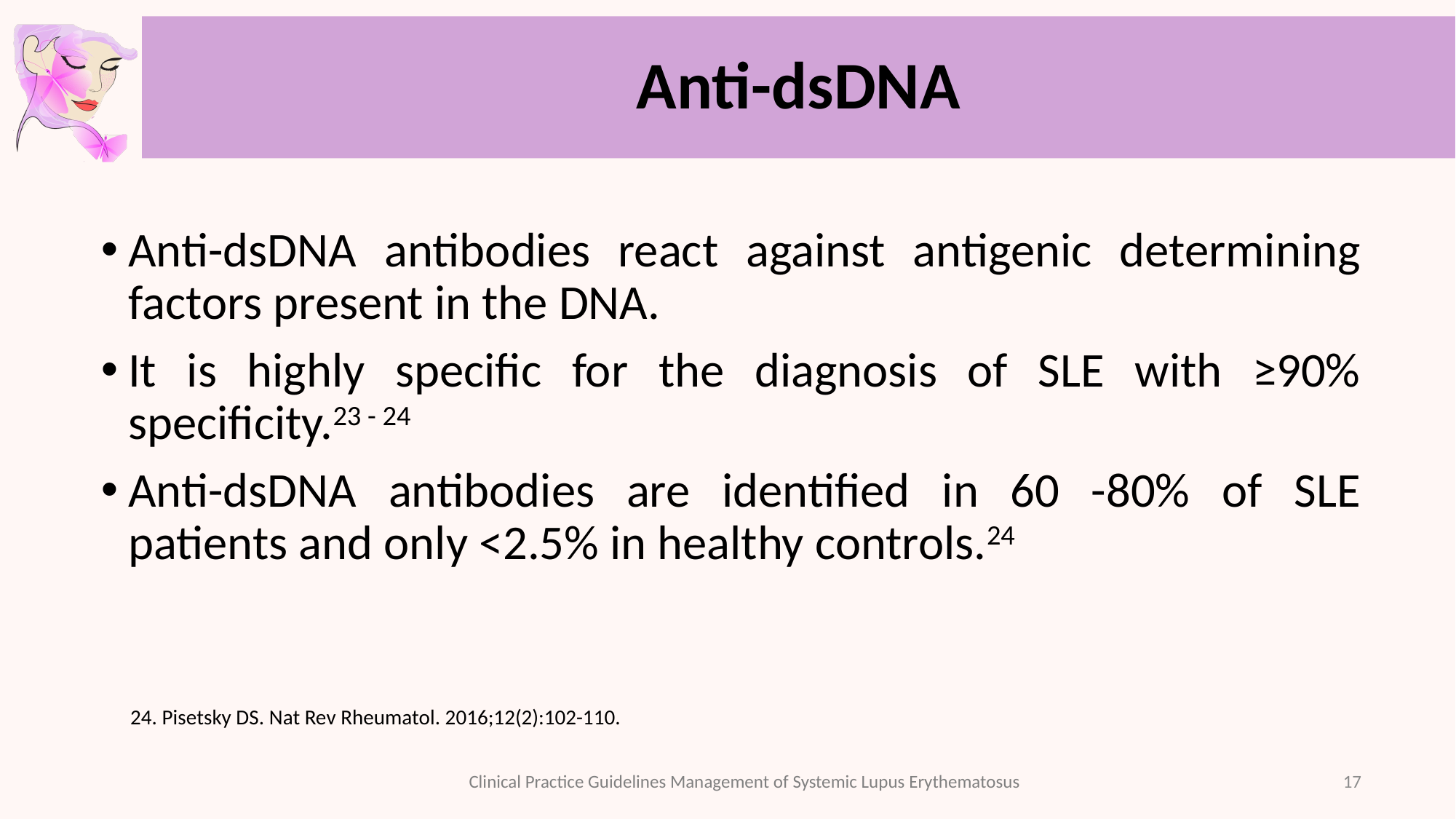

# Anti-dsDNA
Anti-dsDNA antibodies react against antigenic determining factors present in the DNA.
It is highly specific for the diagnosis of SLE with ≥90% specificity.23 - 24
Anti-dsDNA antibodies are identified in 60 -80% of SLE patients and only <2.5% in healthy controls.24

24. Pisetsky DS. Nat Rev Rheumatol. 2016;12(2):102-110.
17